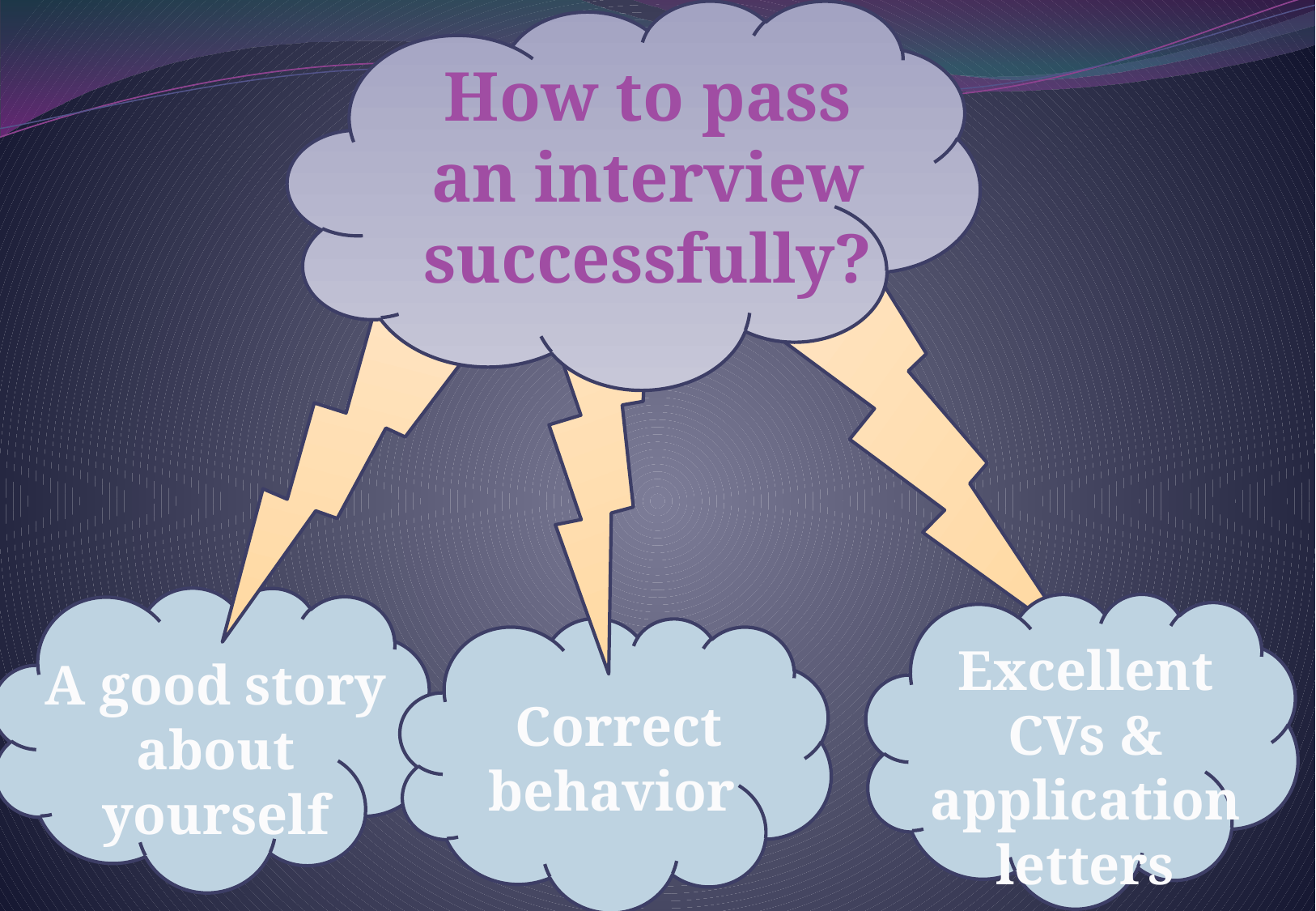

How to pass an interview successfully?

Excellent CVs & application letters
A good story about yourself
Correct behavior